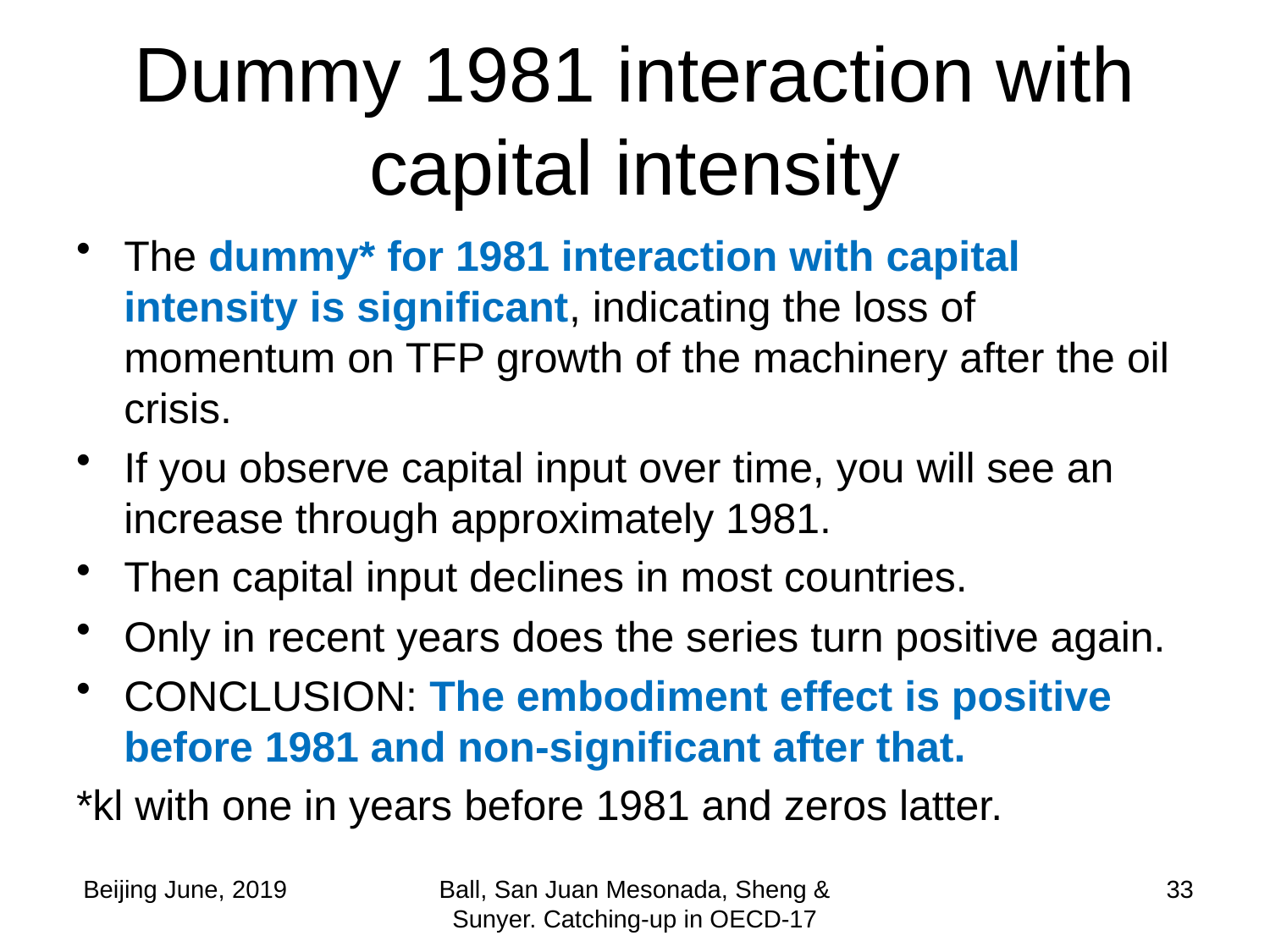

# Dummy 1981 interaction with capital intensity
The dummy* for 1981 interaction with capital intensity is significant, indicating the loss of momentum on TFP growth of the machinery after the oil crisis.
If you observe capital input over time, you will see an increase through approximately 1981.
Then capital input declines in most countries.
Only in recent years does the series turn positive again.
CONCLUSION: The embodiment effect is positive before 1981 and non-significant after that.
*kl with one in years before 1981 and zeros latter.

 Beijing June, 2019
Ball, San Juan Mesonada, Sheng & Sunyer. Catching-up in OECD-17
33